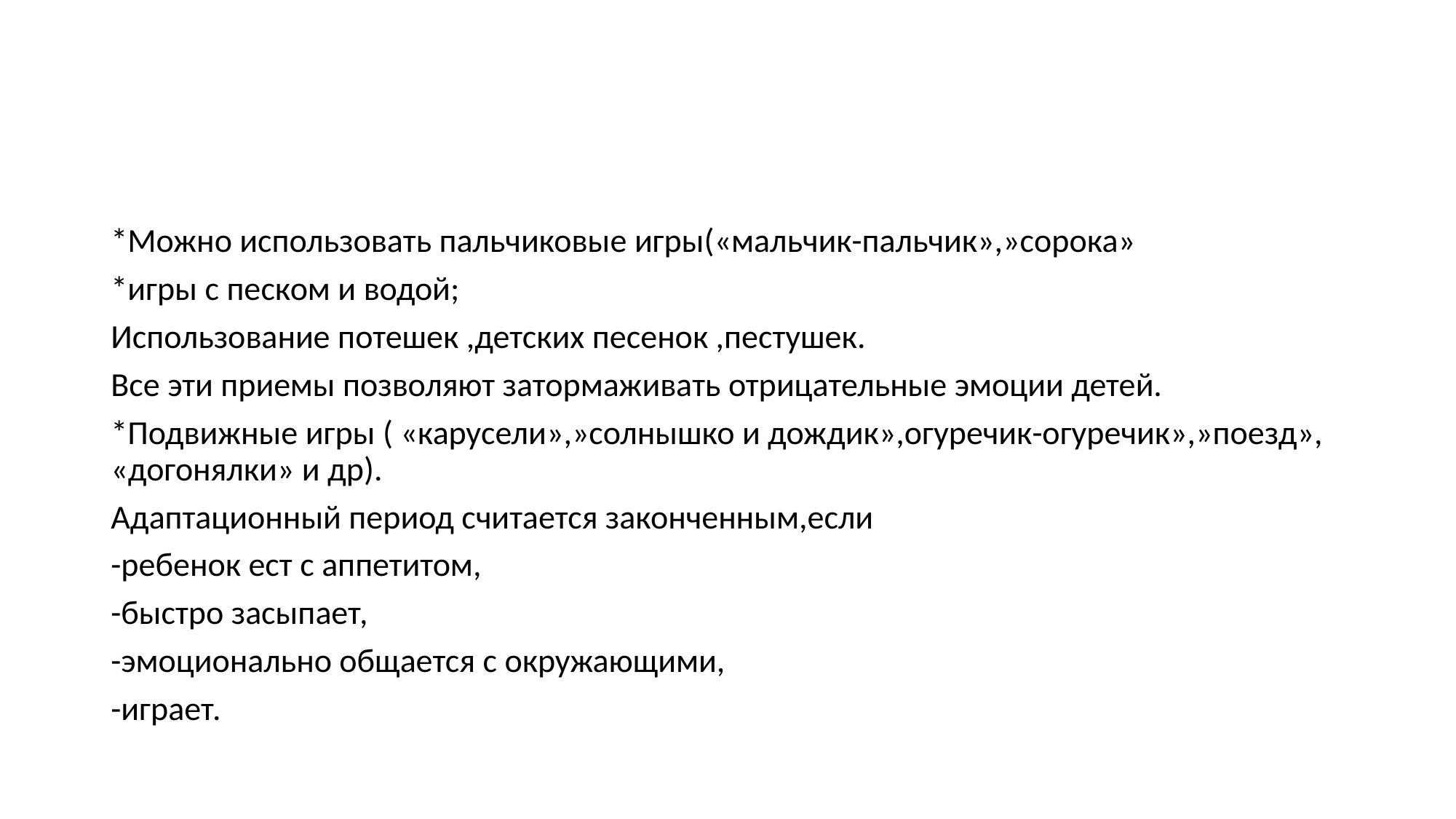

#
*Можно использовать пальчиковые игры(«мальчик-пальчик»,»сорока»
*игры с песком и водой;
Использование потешек ,детских песенок ,пестушек.
Все эти приемы позволяют затормаживать отрицательные эмоции детей.
*Подвижные игры ( «карусели»,»солнышко и дождик»,огуречик-огуречик»,»поезд», «догонялки» и др).
Адаптационный период считается законченным,если
-ребенок ест с аппетитом,
-быстро засыпает,
-эмоционально общается с окружающими,
-играет.